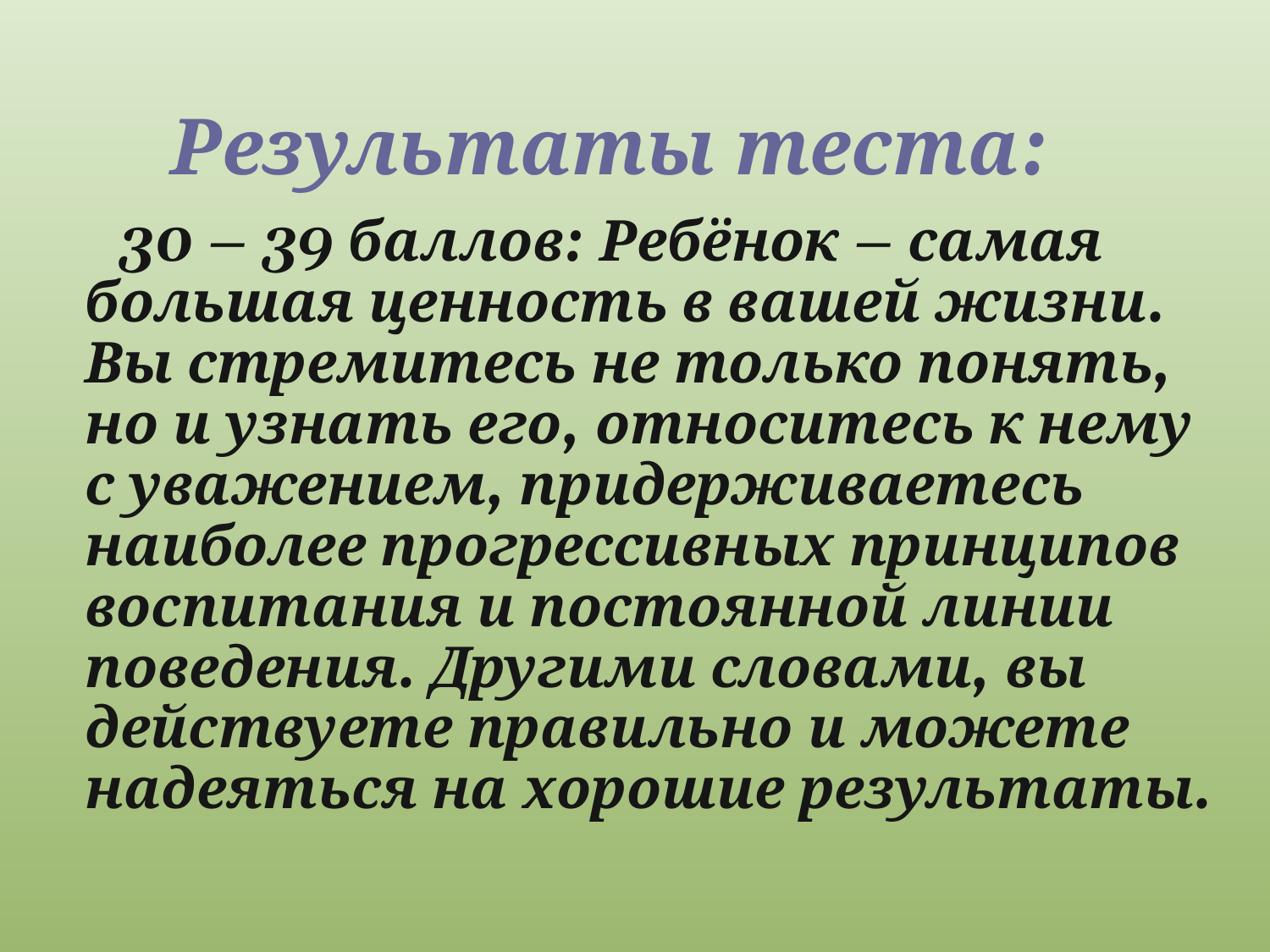

# Результаты теста:
      30 – 39 баллов: Ребёнок – самая большая ценность в вашей жизни. Вы стремитесь не только понять, но и узнать его, относитесь к нему с уважением, придерживаетесь наиболее прогрессивных принципов воспитания и постоянной линии поведения. Другими словами, вы действуете правильно и можете надеяться на хорошие результаты.